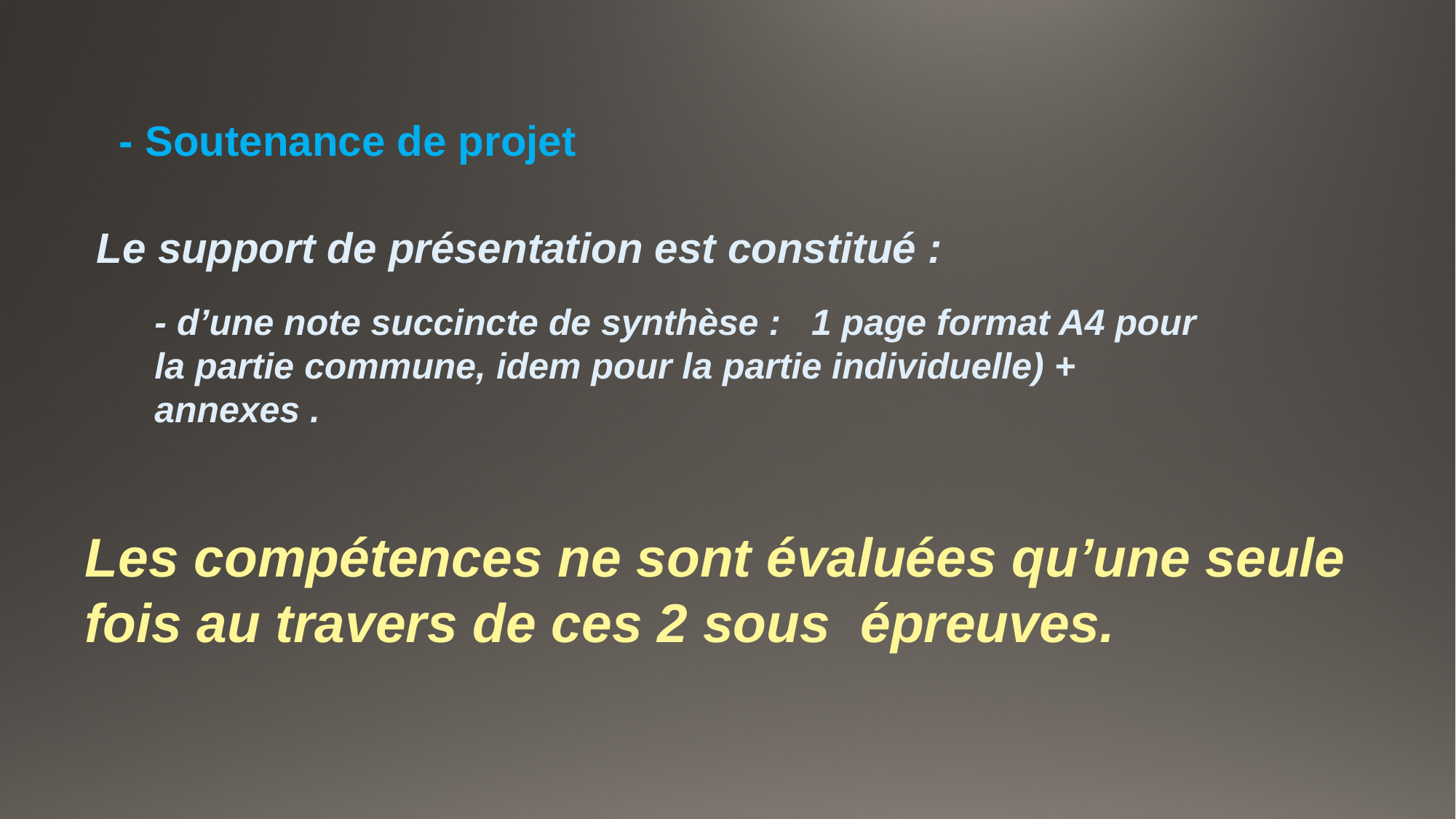

- Soutenance de projet
 Le support de présentation est constitué :
- d’une note succincte de synthèse :   1 page format A4 pour la partie commune, idem pour la partie individuelle) + annexes .
Les compétences ne sont évaluées qu’une seule fois au travers de ces 2 sous  épreuves.